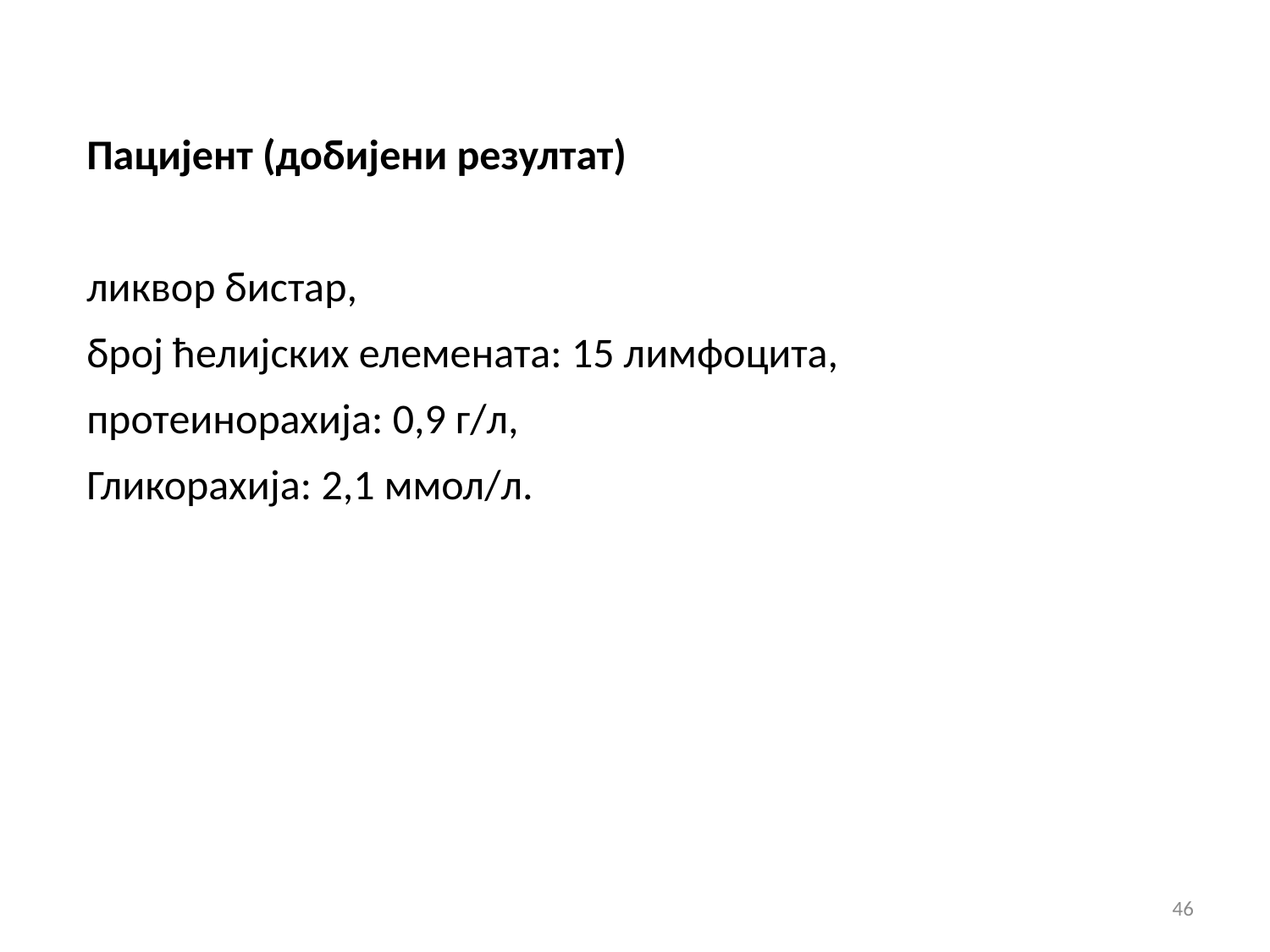

Пацијент (добијени резултат)

ликвор бистар,
број ћелијских елемената: 15 лимфоцита,
протеинорахија: 0,9 г/л,
Гликорахија: 2,1 ммол/л.
46